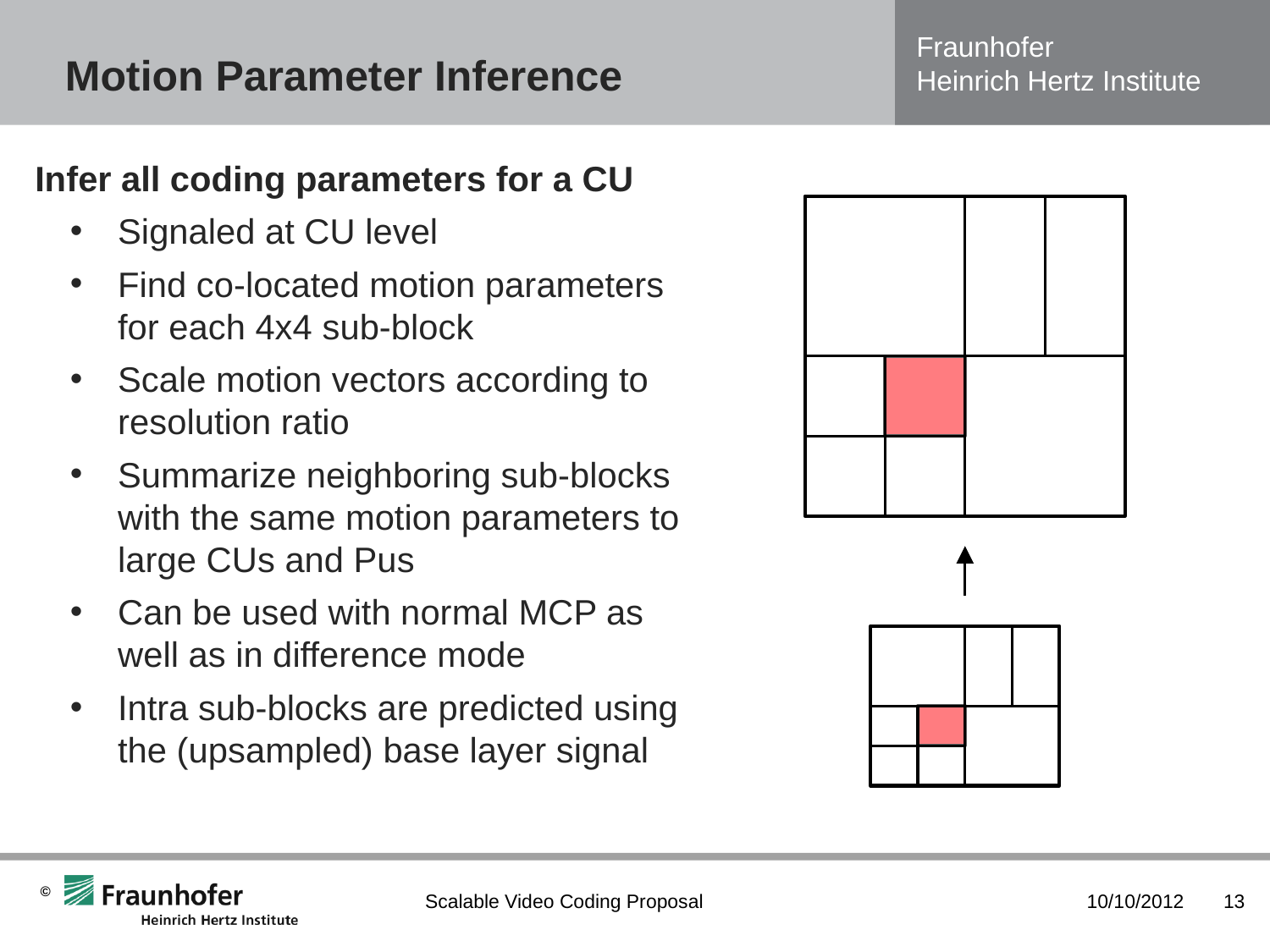

# Motion Parameter Inference
Infer all coding parameters for a CU
Signaled at CU level
Find co-located motion parameters for each 4x4 sub-block
Scale motion vectors according to resolution ratio
Summarize neighboring sub-blocks with the same motion parameters to large CUs and Pus
Can be used with normal MCP as well as in difference mode
Intra sub-blocks are predicted using the (upsampled) base layer signal

Scalable Video Coding Proposal
10/10/2012
13